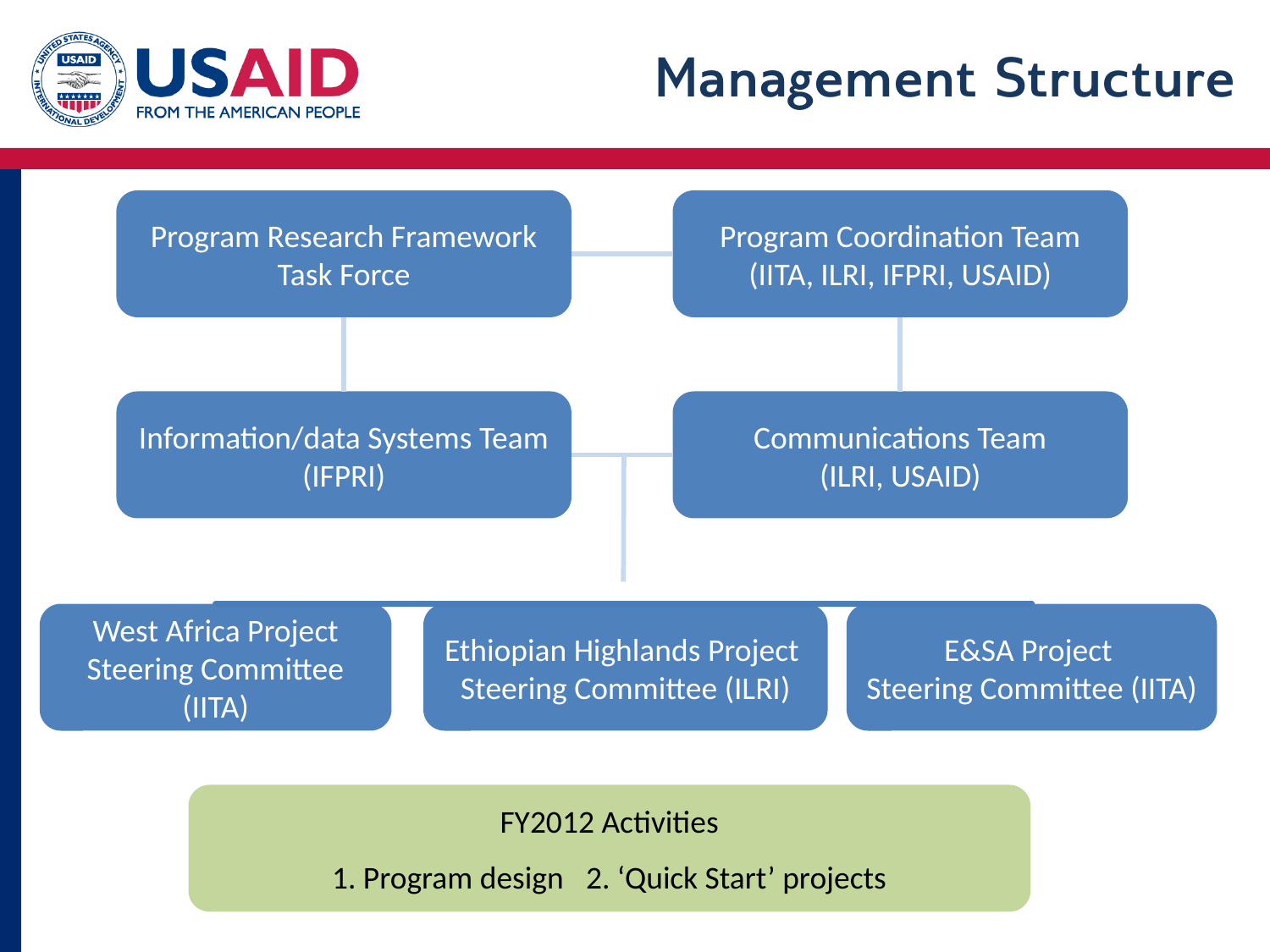

Management Structure
Program Research Framework
Task Force
Program Coordination Team (IITA, ILRI, IFPRI, USAID)
Information/data Systems Team
(IFPRI)
Communications Team
(ILRI, USAID)
West Africa Project
Steering Committee
(IITA)
Ethiopian Highlands Project
Steering Committee (ILRI)
E&SA Project
Steering Committee (IITA)
FY2012 Activities

1. Program design 	2. ‘Quick Start’ projects